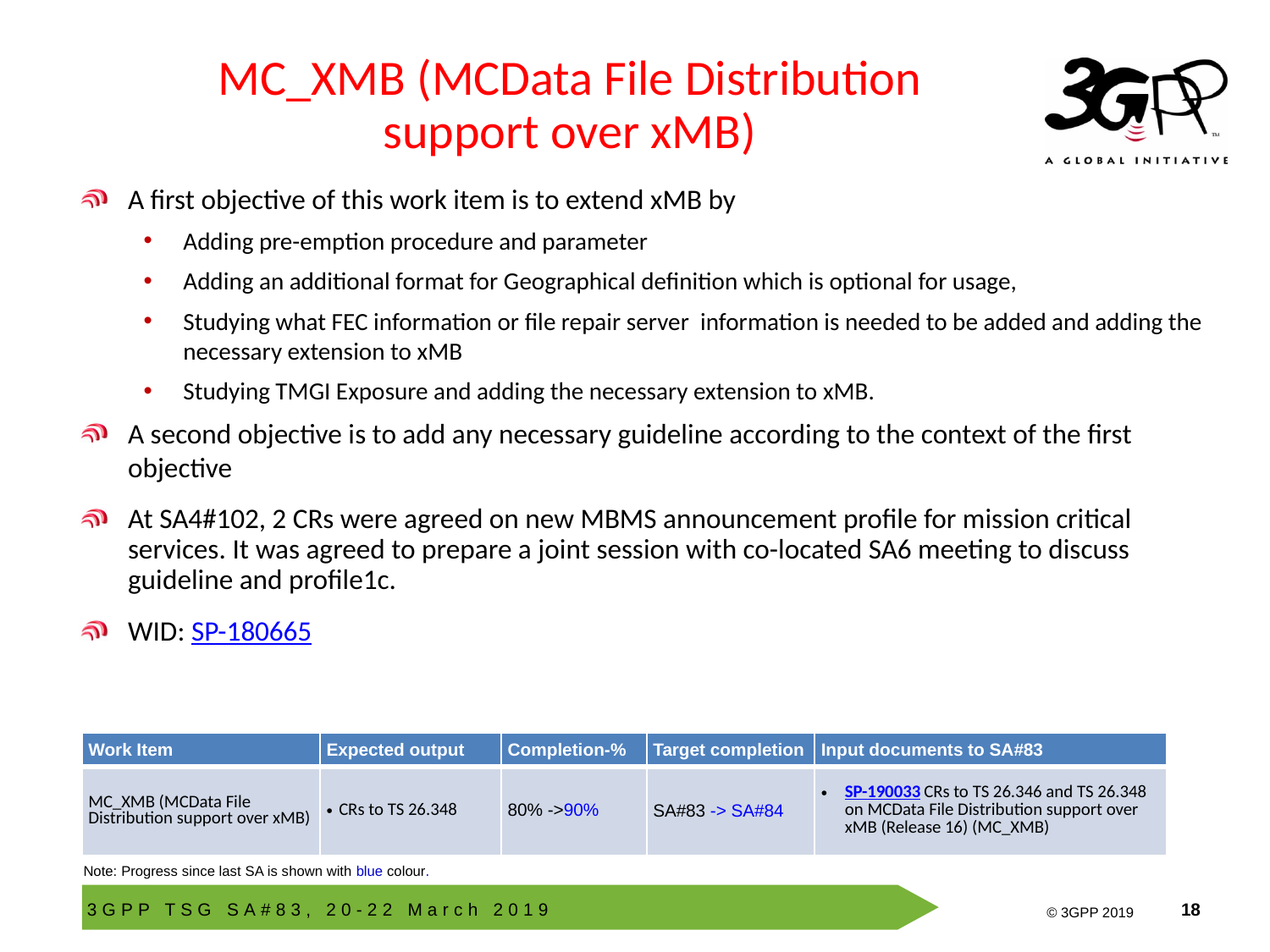

# MC_XMB (MCData File Distribution support over xMB)
A first objective of this work item is to extend xMB by
Adding pre-emption procedure and parameter
Adding an additional format for Geographical definition which is optional for usage,
Studying what FEC information or file repair server  information is needed to be added and adding the necessary extension to xMB
Studying TMGI Exposure and adding the necessary extension to xMB.
A second objective is to add any necessary guideline according to the context of the first objective
At SA4#102, 2 CRs were agreed on new MBMS announcement profile for mission critical services. It was agreed to prepare a joint session with co-located SA6 meeting to discuss guideline and profile1c.
WID: SP-180665

| Work Item | Expected output | Completion-% | Target completion | Input documents to SA#83 |
| --- | --- | --- | --- | --- |
| MC\_XMB (MCData File Distribution support over xMB) | CRs to TS 26.348 | 80% ->90% | SA#83 -> SA#84 | SP-190033 CRs to TS 26.346 and TS 26.348 on MCData File Distribution support over xMB (Release 16) (MC\_XMB) |
Note: Progress since last SA is shown with blue colour.